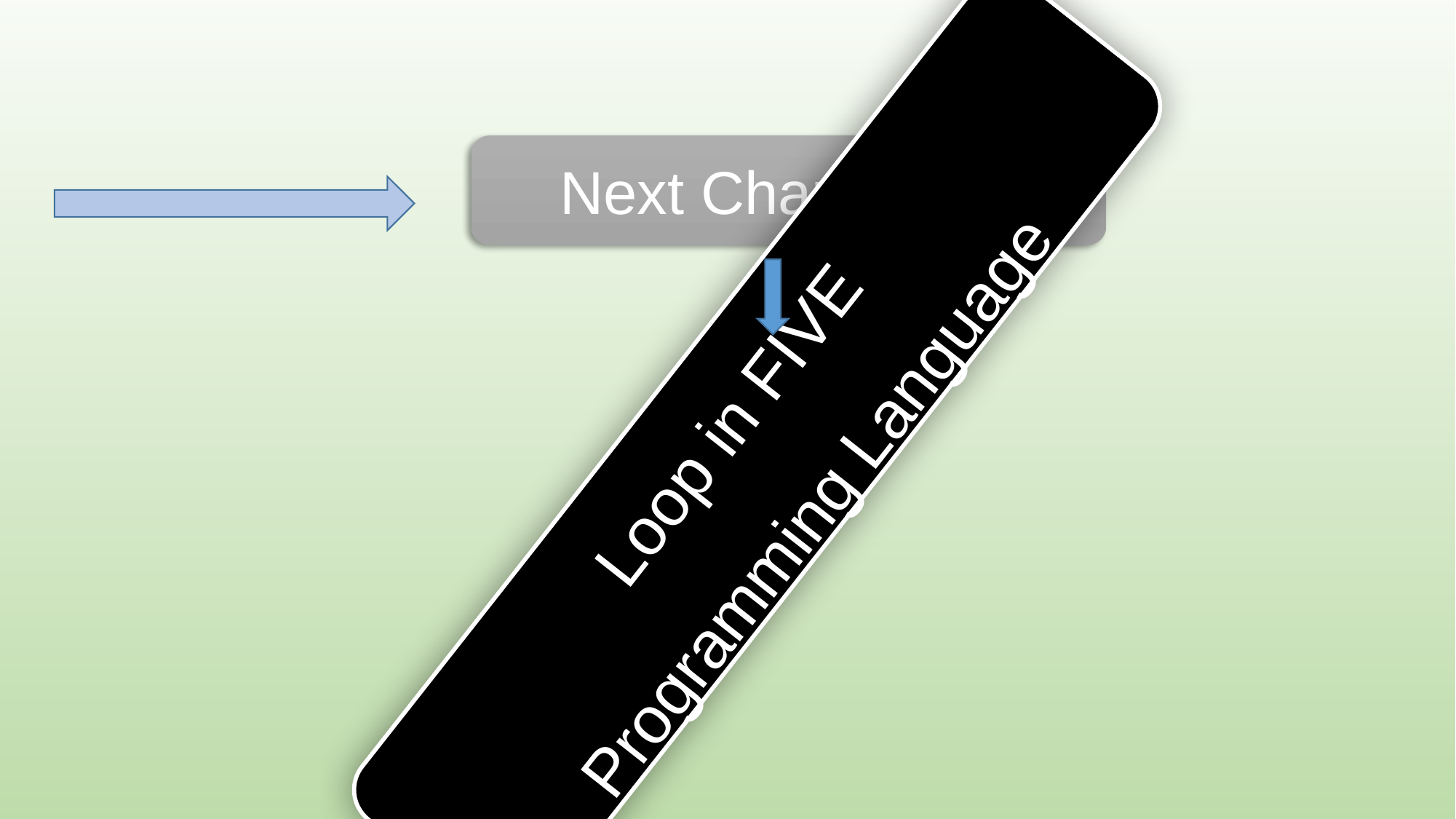

Next Chapter 08

Loop in FIVE
Programming Language